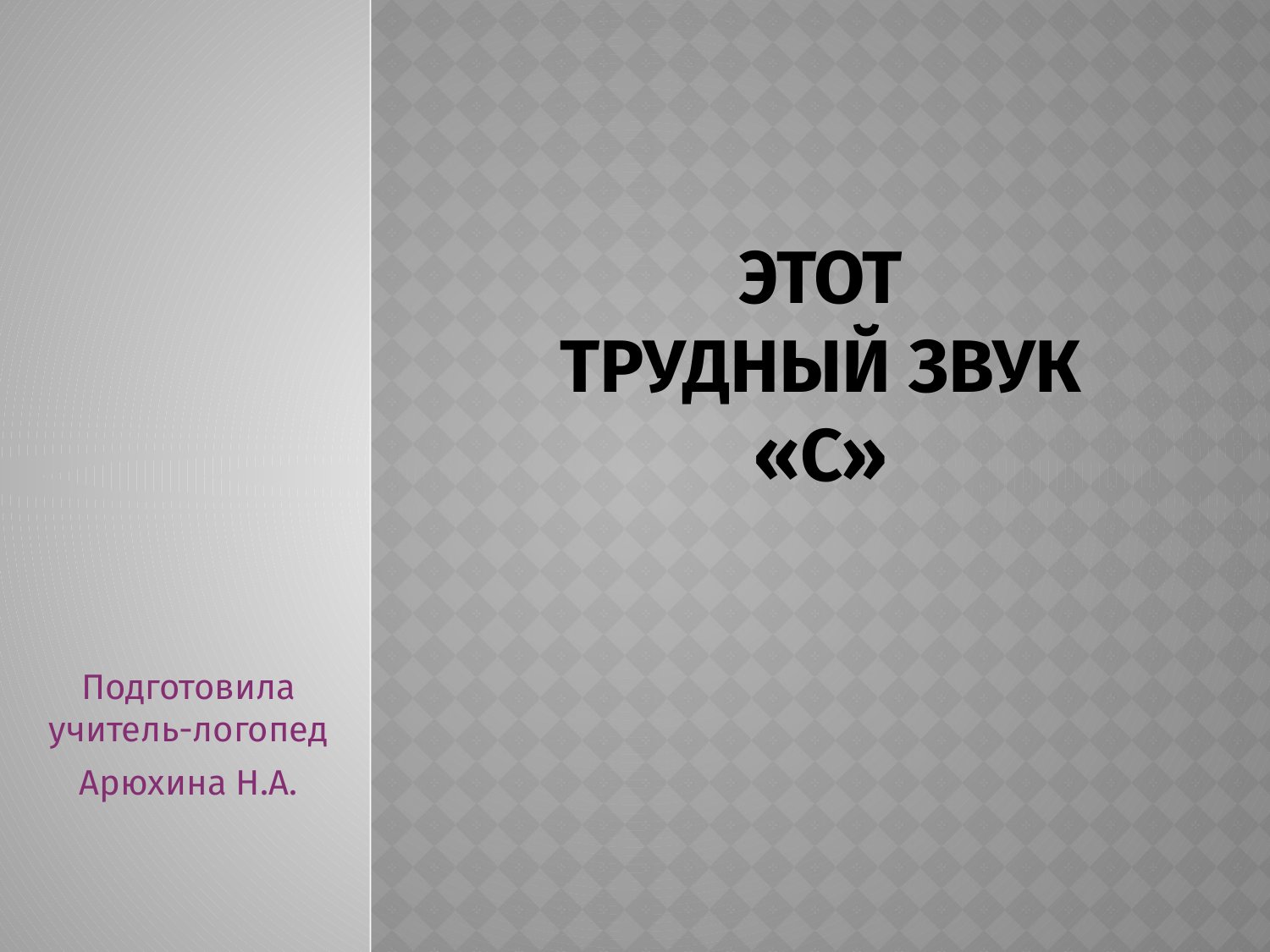

# Этот трудный звук «С»
Подготовила учитель-логопед
Арюхина Н.А.